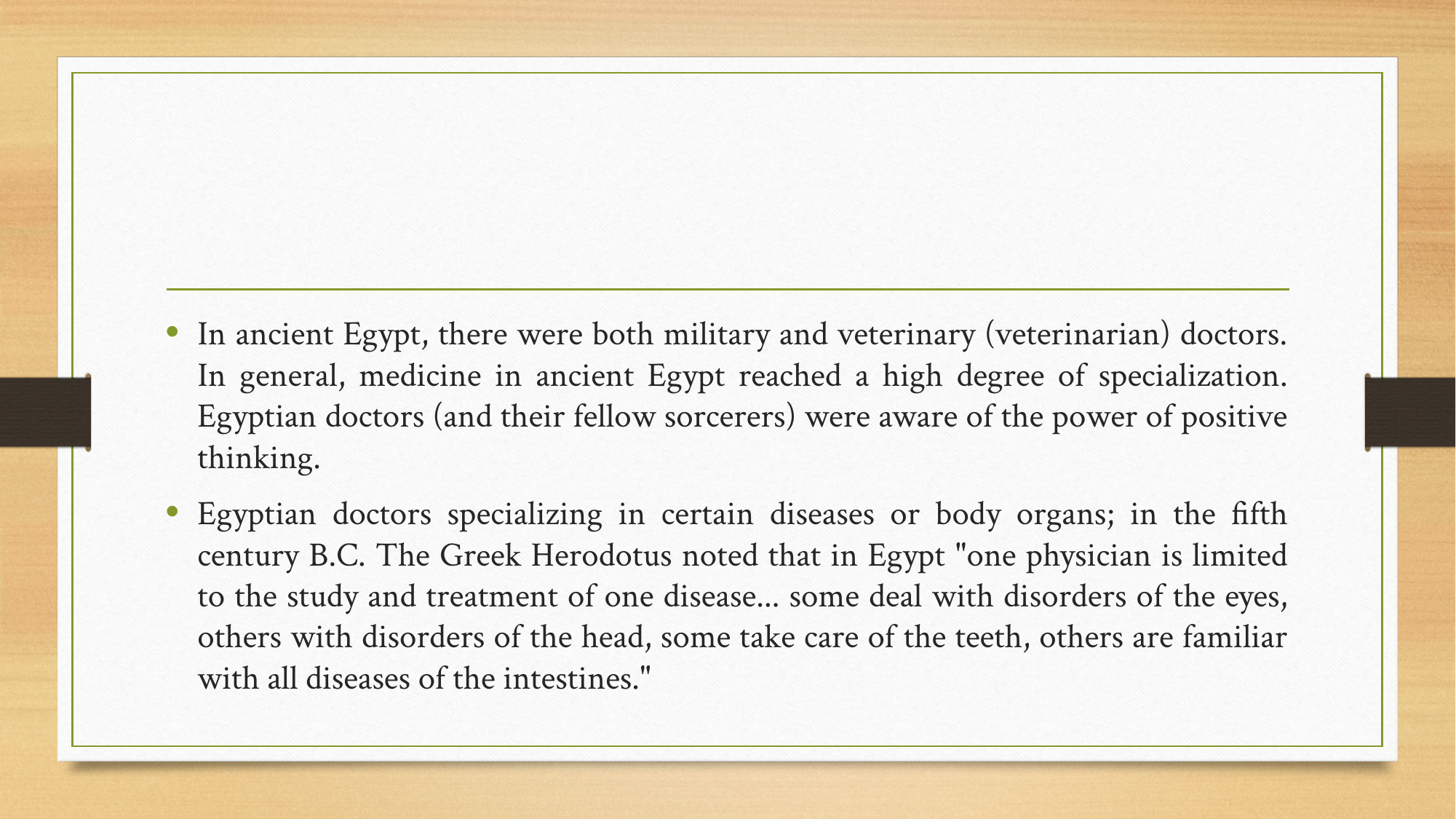

In ancient Egypt, there were both military and veterinary (veterinarian) doctors. In general, medicine in ancient Egypt reached a high degree of specialization. Egyptian doctors (and their fellow sorcerers) were aware of the power of positive thinking.
Egyptian doctors specializing in certain diseases or body organs; in the fifth century B.C. The Greek Herodotus noted that in Egypt "one physician is limited to the study and treatment of one disease... some deal with disorders of the eyes, others with disorders of the head, some take care of the teeth, others are familiar with all diseases of the intestines."